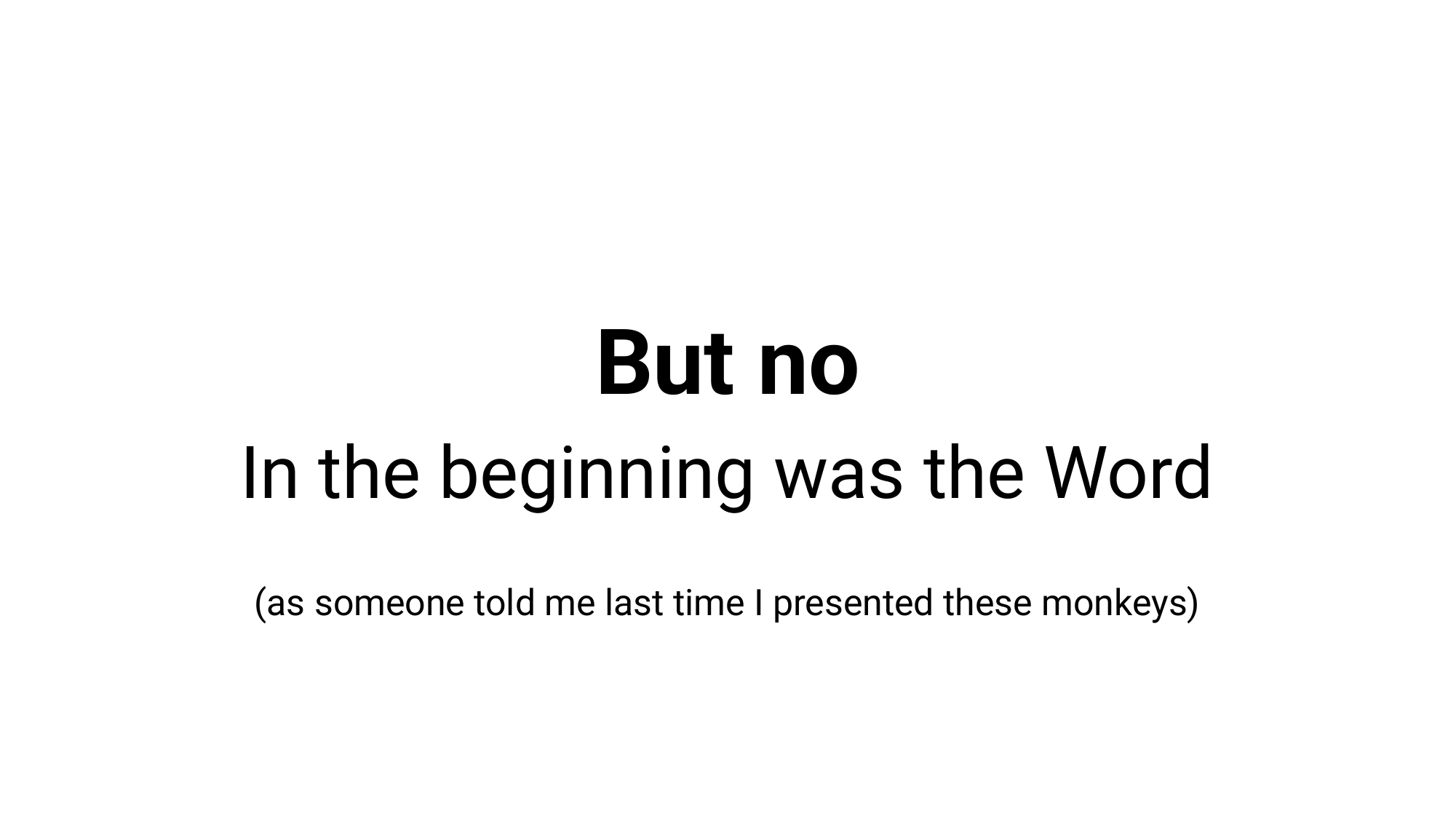

# But no
In the beginning was the Word

(as someone told me last time I presented these monkeys)